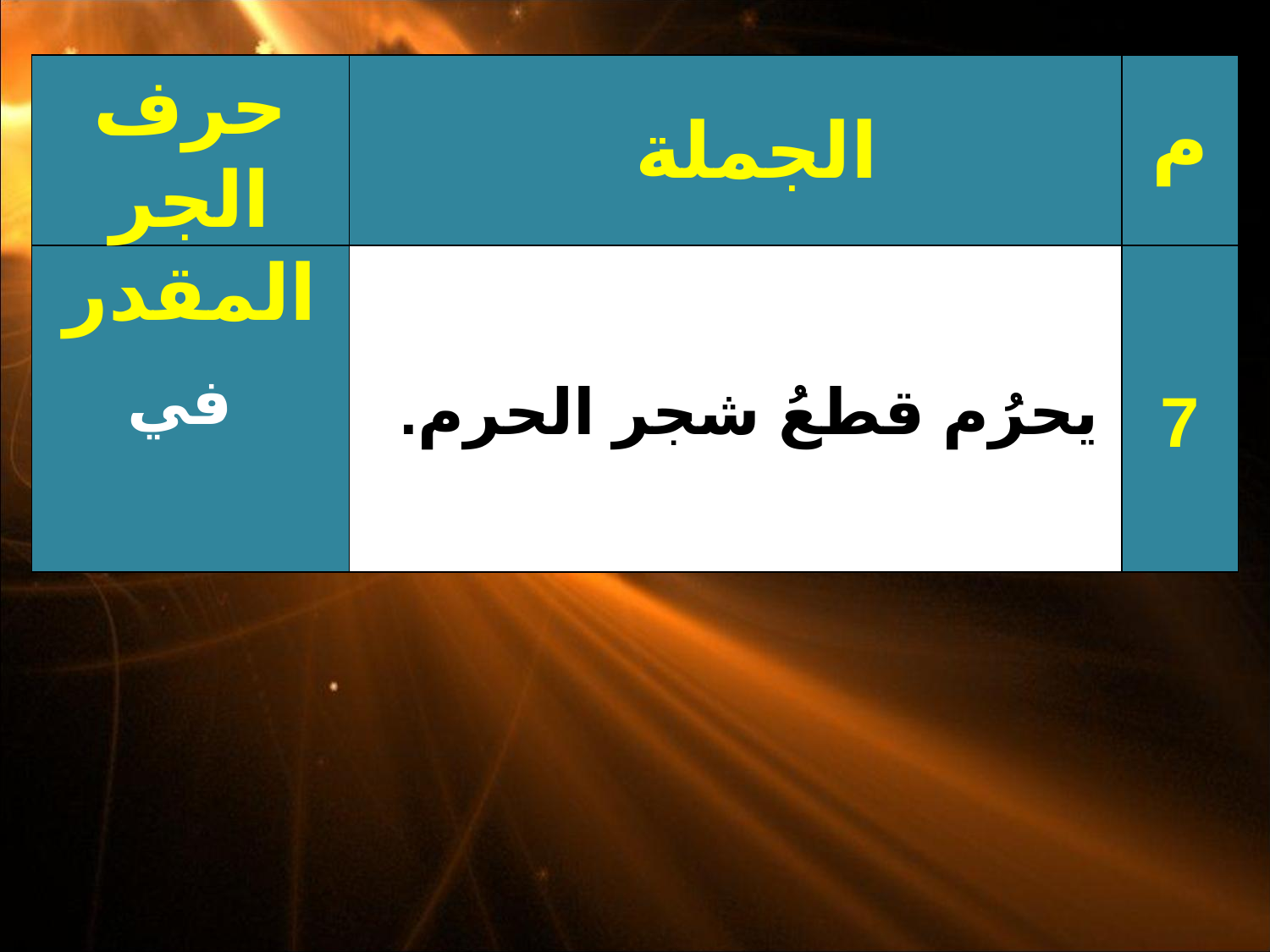

حرف الجر المقدر
|  |  |  |
| --- | --- | --- |
|  |  |  |
م
الجملة
في
يحرُم قطعُ شجر الحرم.
7